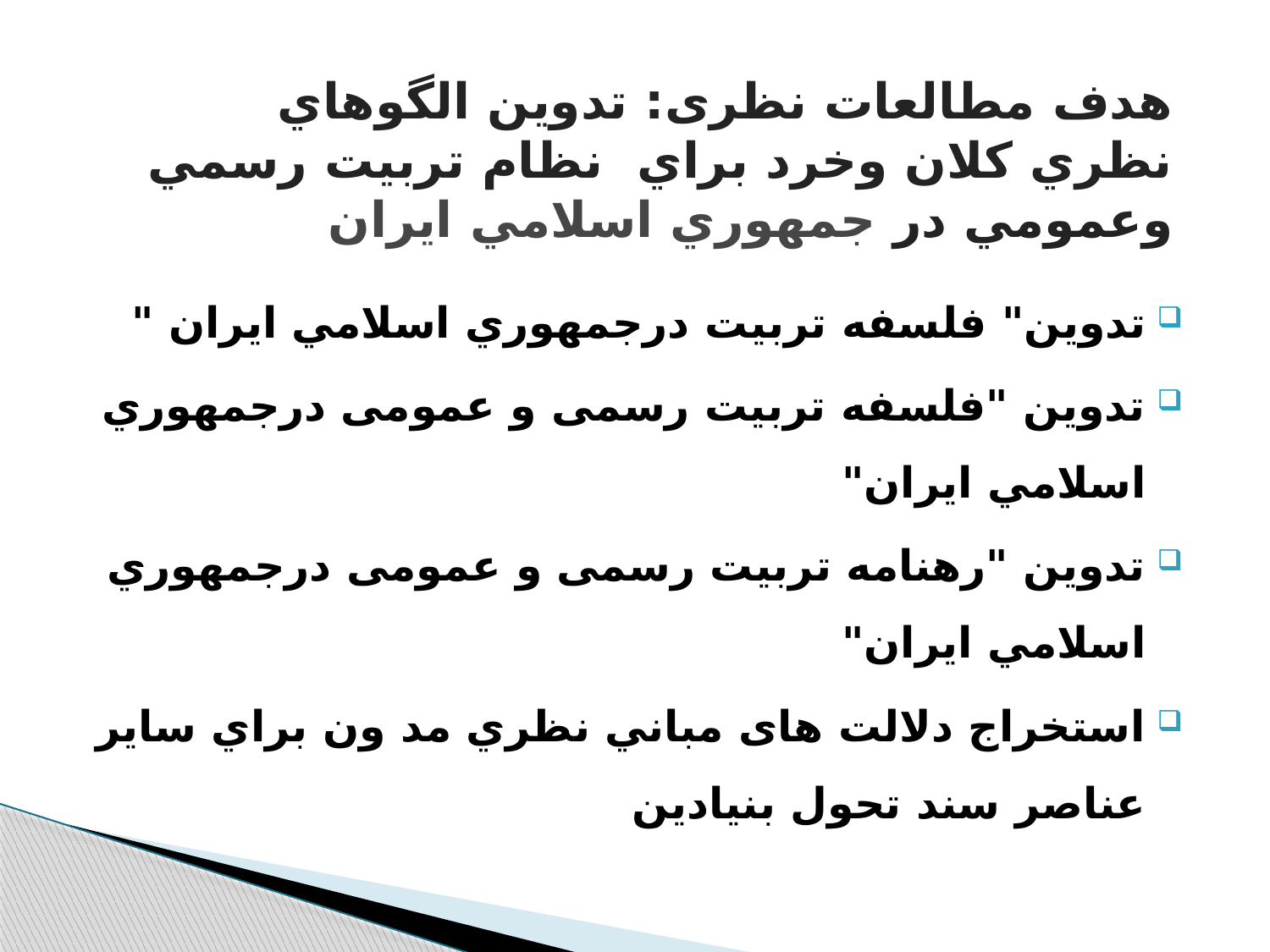

# هدف مطالعات نظری: تدوين الگوهاي نظري كلان وخرد براي  نظام تربيت رسمي وعمومي در جمهوري اسلامي ايران

تدوین" فلسفه تربیت درجمهوري اسلامي ايران "
تدوین "فلسفه تربیت رسمی و عمومی درجمهوري اسلامي ايران"
تدوین "رهنامه تربیت رسمی و عمومی درجمهوري اسلامي ايران"
استخراج دلالت های مباني نظري مد ون براي ساير  عناصر سند تحول بنيادين